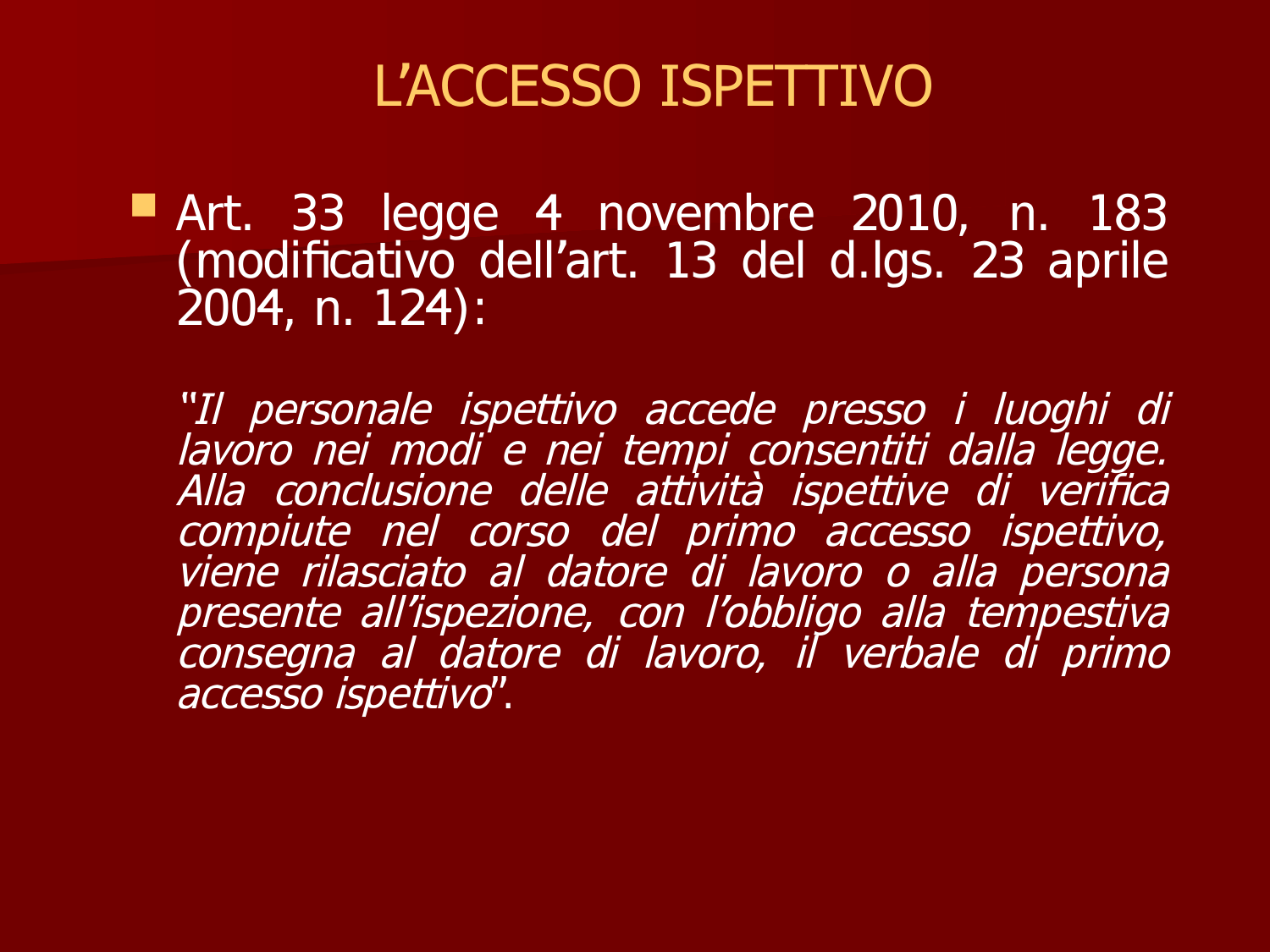

# L’ACCESSO ISPETTIVO
Art. 33 legge 4 novembre 2010, n. 183 (modificativo dell’art. 13 del d.lgs. 23 aprile 2004, n. 124):

	“Il personale ispettivo accede presso i luoghi di lavoro nei modi e nei tempi consentiti dalla legge. Alla conclusione delle attività ispettive di verifica compiute nel corso del primo accesso ispettivo, viene rilasciato al datore di lavoro o alla persona presente all’ispezione, con l’obbligo alla tempestiva consegna al datore di lavoro, il verbale di primo accesso ispettivo”.